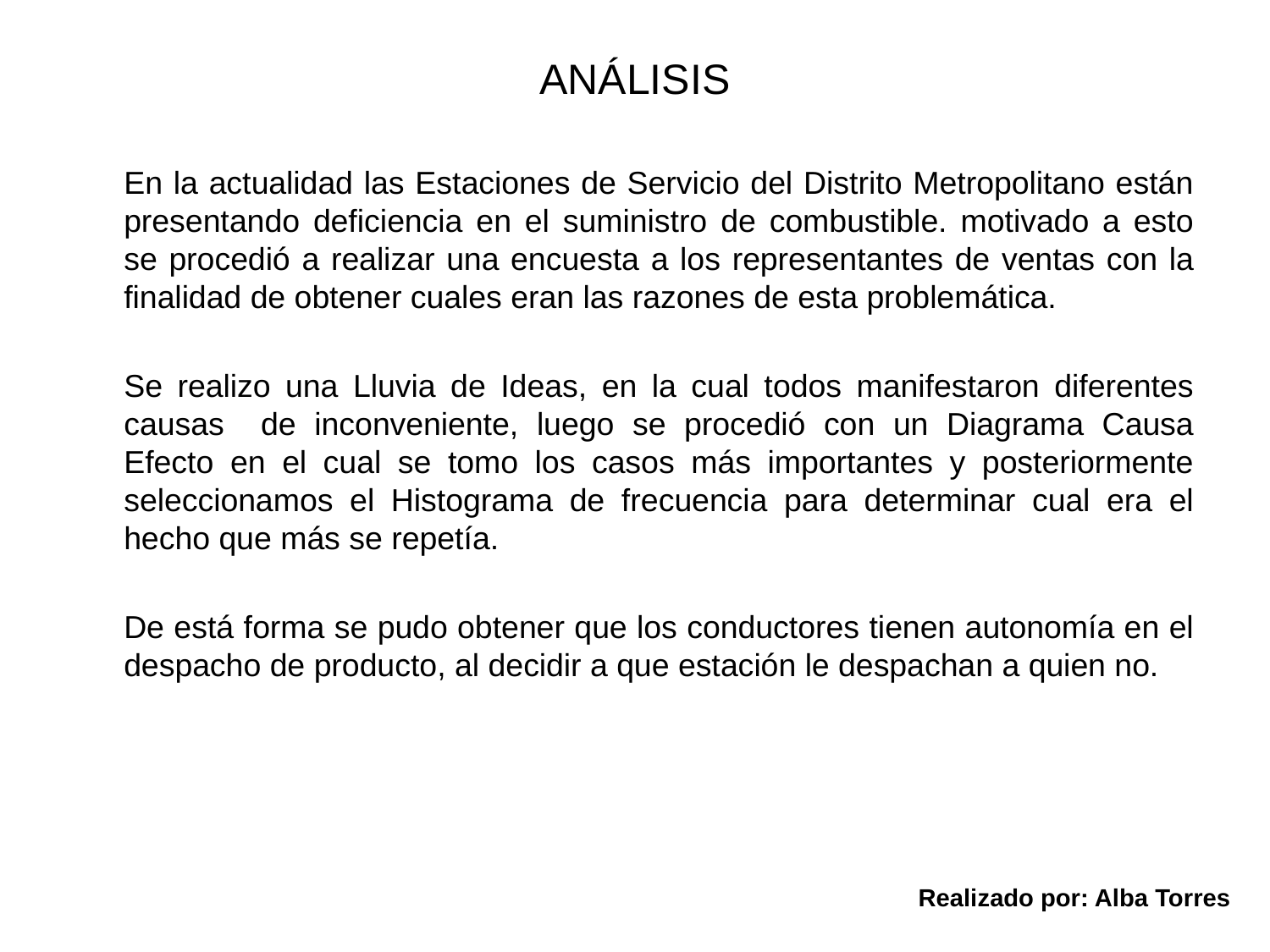

# ANÁLISIS
	En la actualidad las Estaciones de Servicio del Distrito Metropolitano están presentando deficiencia en el suministro de combustible. motivado a esto se procedió a realizar una encuesta a los representantes de ventas con la finalidad de obtener cuales eran las razones de esta problemática.

	Se realizo una Lluvia de Ideas, en la cual todos manifestaron diferentes causas  de inconveniente, luego se procedió con un Diagrama Causa Efecto en el cual se tomo los casos más importantes y posteriormente seleccionamos el Histograma de frecuencia para determinar cual era el hecho que más se repetía.

	De está forma se pudo obtener que los conductores tienen autonomía en el despacho de producto, al decidir a que estación le despachan a quien no.

Realizado por: Alba Torres